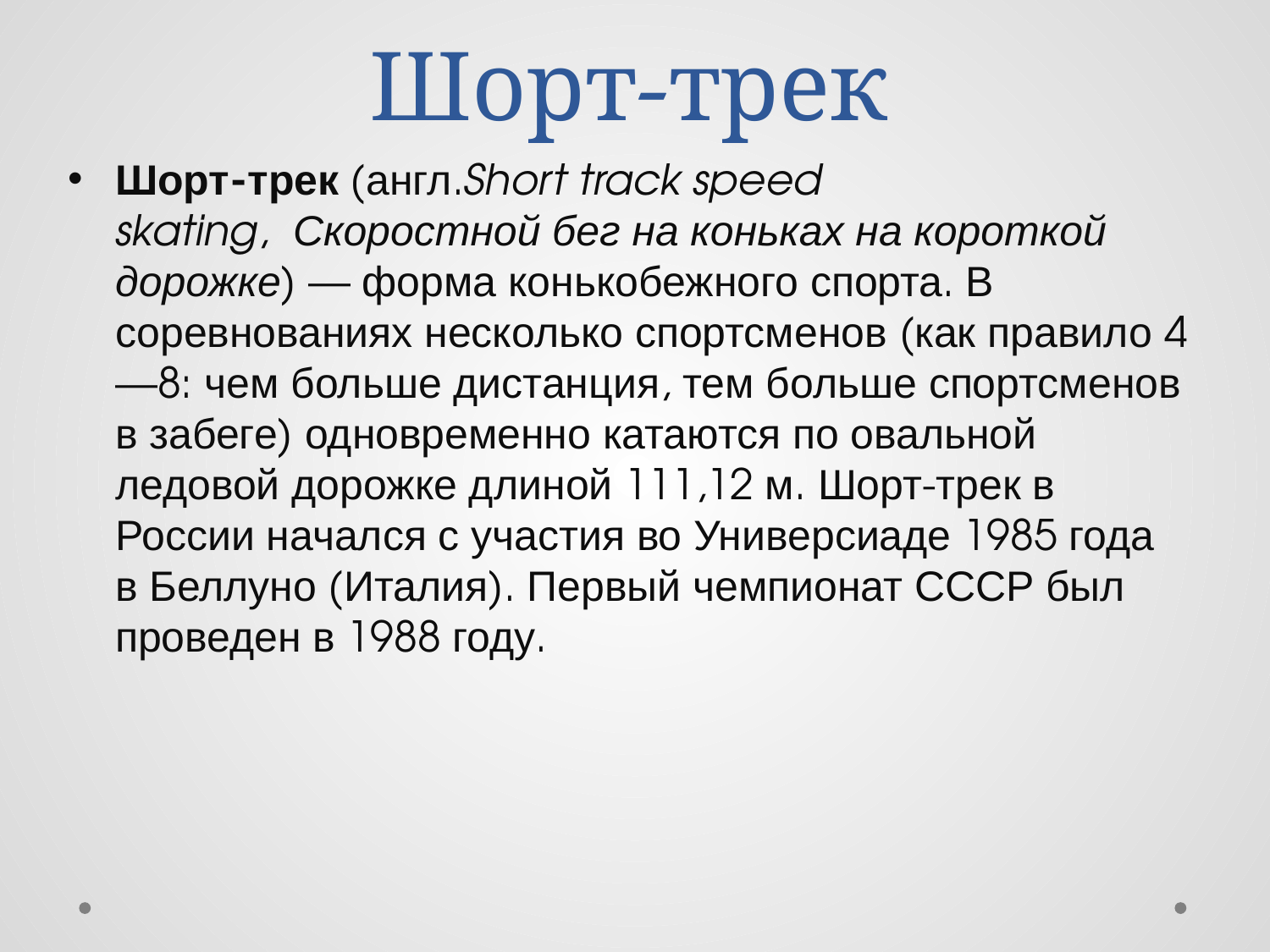

# Шорт-трек
Шорт-трек (англ.Short track speed skating,  Скоростной бег на коньках на короткой дорожке) — форма конькобежного спорта. В соревнованиях несколько спортсменов (как правило 4—8: чем больше дистанция, тем больше спортсменов в забеге) одновременно катаются по овальной ледовой дорожке длиной 111,12 м. Шорт-трек в России начался с участия во Универсиаде 1985 года в Беллуно (Италия). Первый чемпионат СССР был проведен в 1988 году.